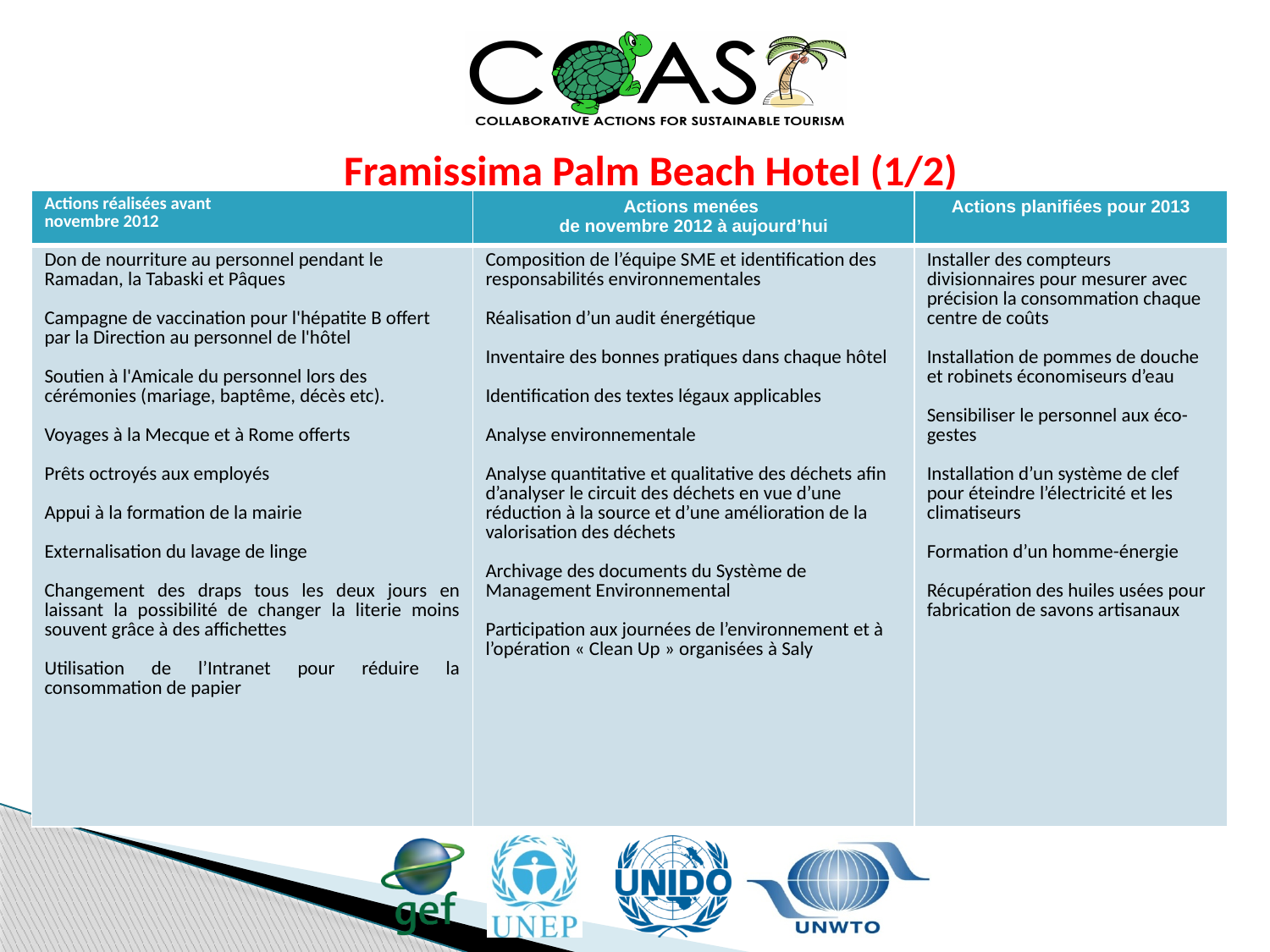

Framissima Palm Beach Hotel (1/2)
| Actions réalisées avant novembre 2012 | Actions menées de novembre 2012 à aujourd’hui | Actions planifiées pour 2013 |
| --- | --- | --- |
| Don de nourriture au personnel pendant le Ramadan, la Tabaski et Pâques Campagne de vaccination pour l'hépatite B offert par la Direction au personnel de l'hôtel Soutien à l'Amicale du personnel lors des cérémonies (mariage, baptême, décès etc). Voyages à la Mecque et à Rome offerts Prêts octroyés aux employés Appui à la formation de la mairie Externalisation du lavage de linge Changement des draps tous les deux jours en laissant la possibilité de changer la literie moins souvent grâce à des affichettes Utilisation de l’Intranet pour réduire la consommation de papier | Composition de l’équipe SME et identification des responsabilités environnementales Réalisation d’un audit énergétique Inventaire des bonnes pratiques dans chaque hôtel Identification des textes légaux applicables Analyse environnementale Analyse quantitative et qualitative des déchets afin d’analyser le circuit des déchets en vue d’une réduction à la source et d’une amélioration de la valorisation des déchets Archivage des documents du Système de Management Environnemental Participation aux journées de l’environnement et à l’opération « Clean Up » organisées à Saly | Installer des compteurs divisionnaires pour mesurer avec précision la consommation chaque centre de coûts Installation de pommes de douche et robinets économiseurs d’eau Sensibiliser le personnel aux éco-gestes Installation d’un système de clef pour éteindre l’électricité et les climatiseurs Formation d’un homme-énergie Récupération des huiles usées pour fabrication de savons artisanaux |